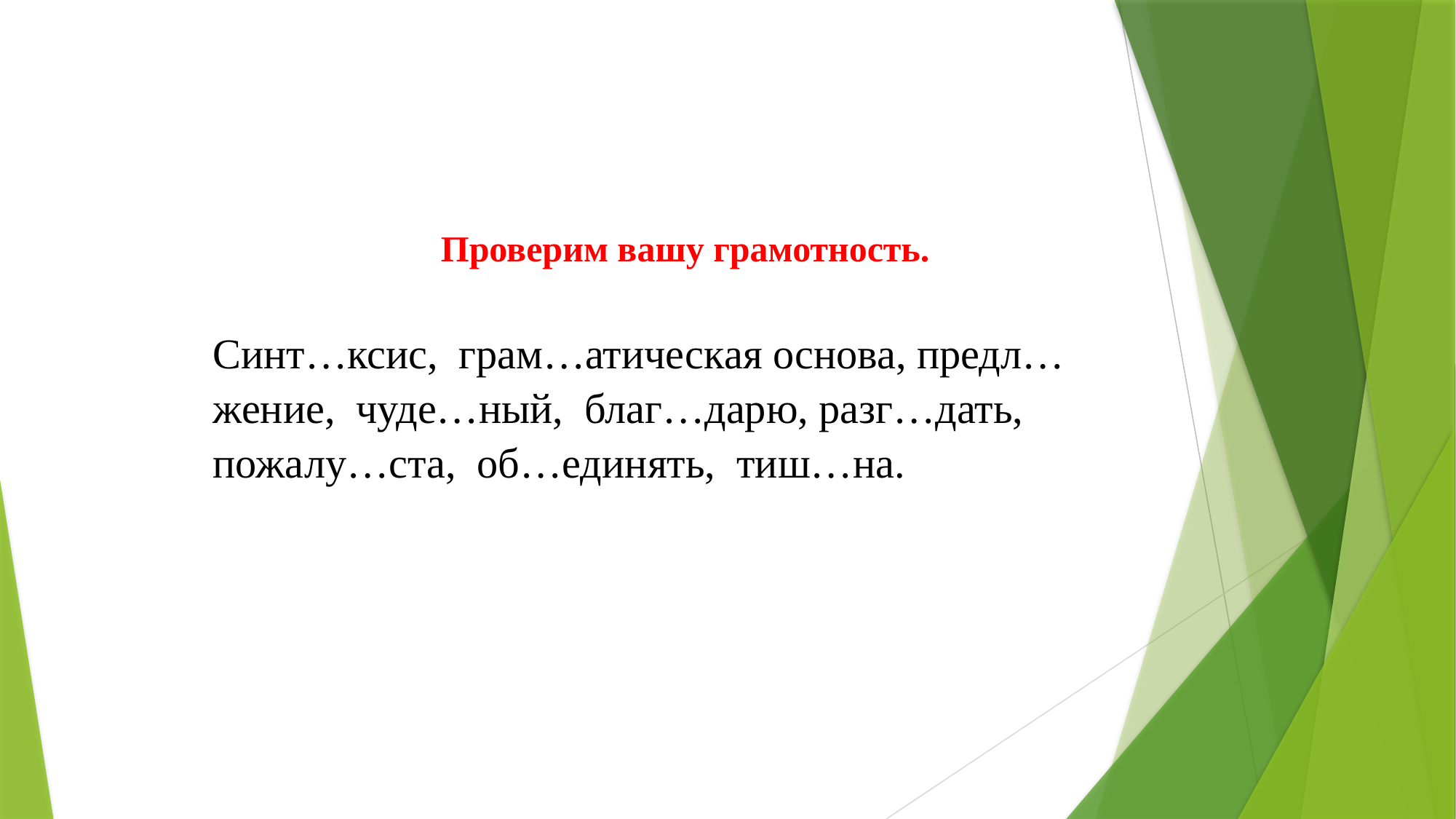

Проверим вашу грамотность.

Синт…ксис,  грам…атическая основа, предл…жение,  чуде…ный,  благ…дарю, разг…дать,  пожалу…ста,  об…единять,  тиш…на.